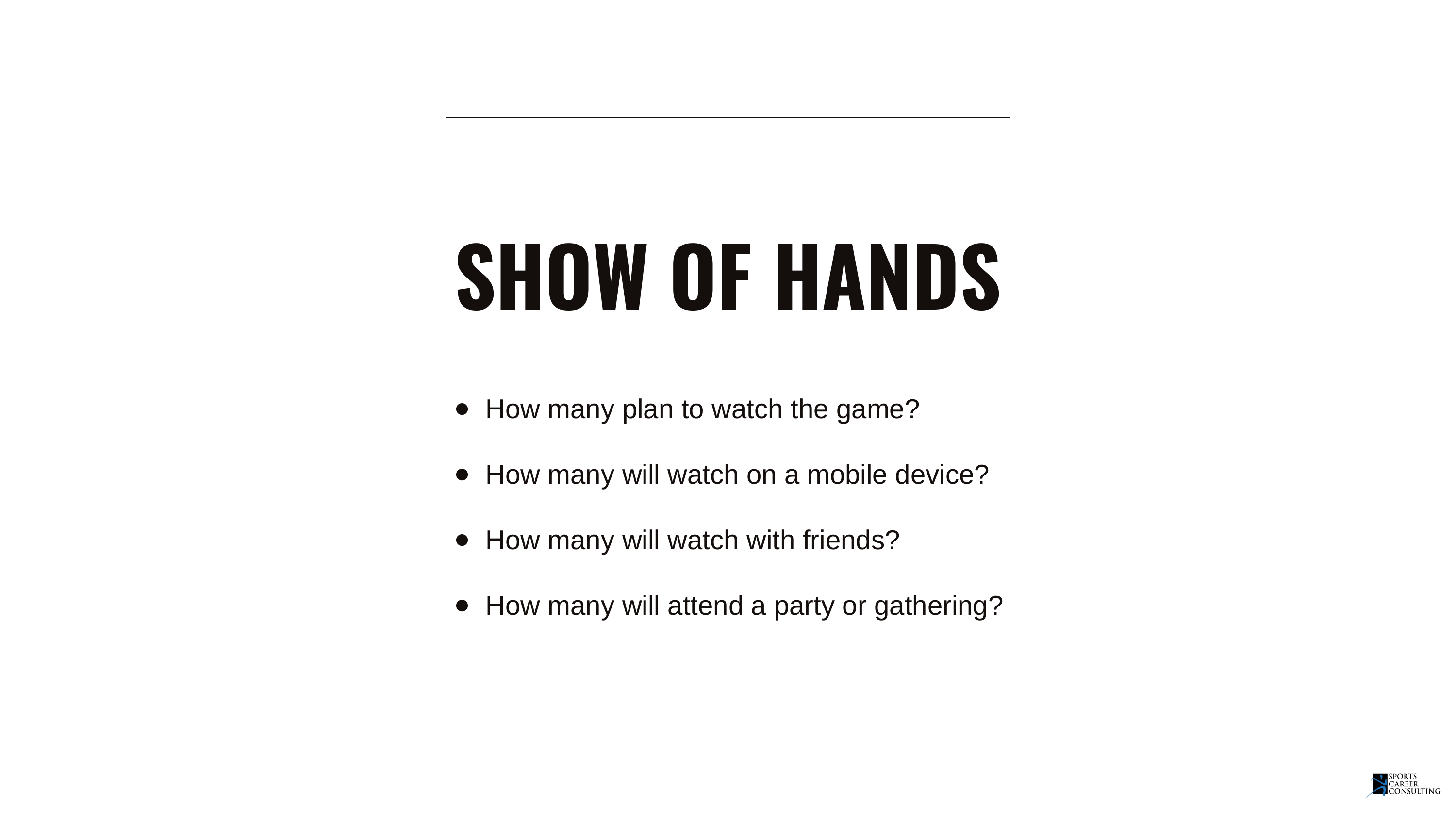

SHOW OF HANDS
How many plan to watch the game?
How many will watch on a mobile device?
How many will watch with friends?
How many will attend a party or gathering?